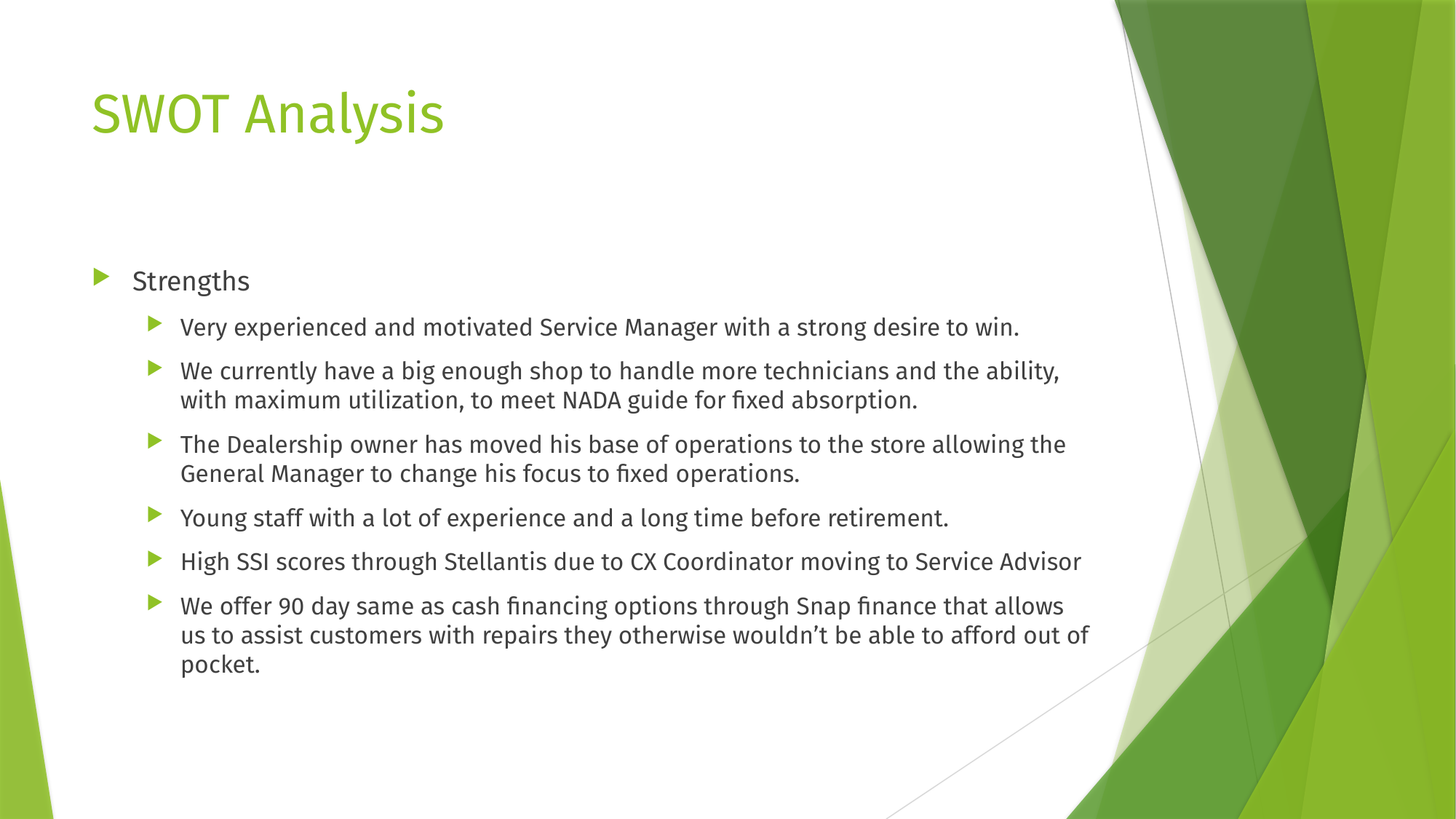

# SWOT Analysis
Strengths
Very experienced and motivated Service Manager with a strong desire to win.
We currently have a big enough shop to handle more technicians and the ability, with maximum utilization, to meet NADA guide for fixed absorption.
The Dealership owner has moved his base of operations to the store allowing the General Manager to change his focus to fixed operations.
Young staff with a lot of experience and a long time before retirement.
High SSI scores through Stellantis due to CX Coordinator moving to Service Advisor
We offer 90 day same as cash financing options through Snap finance that allows us to assist customers with repairs they otherwise wouldn’t be able to afford out of pocket.